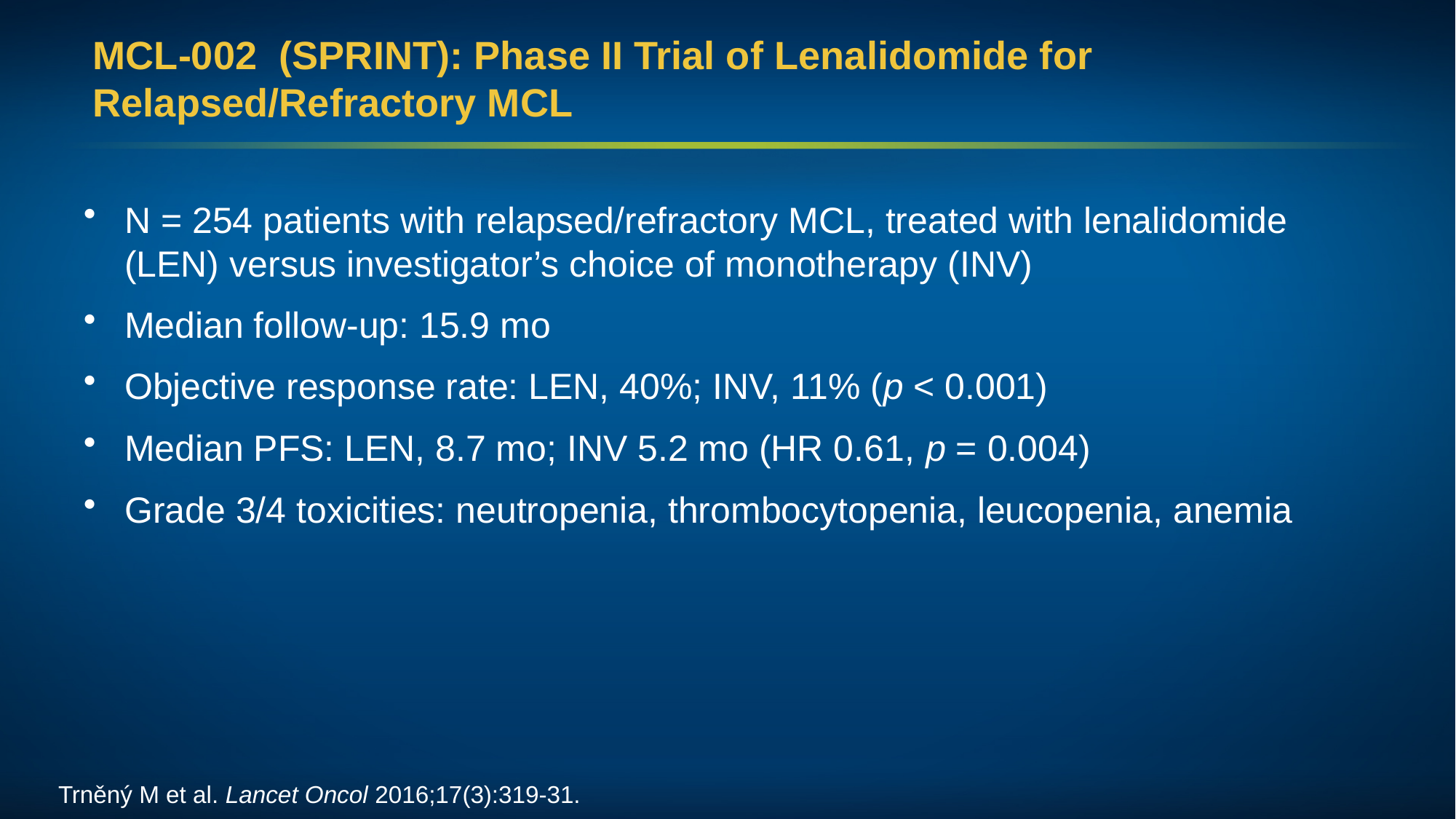

# MCL-002  (SPRINT): Phase II Trial of Lenalidomide for Relapsed/Refractory MCL
N = 254 patients with relapsed/refractory MCL, treated with lenalidomide (LEN) versus investigator’s choice of monotherapy (INV)
Median follow-up: 15.9 mo
Objective response rate: LEN, 40%; INV, 11% (p < 0.001)
Median PFS: LEN, 8.7 mo; INV 5.2 mo (HR 0.61, p = 0.004)
Grade 3/4 toxicities: neutropenia, thrombocytopenia, leucopenia, anemia
Trněný M et al. Lancet Oncol 2016;17(3):319-31.